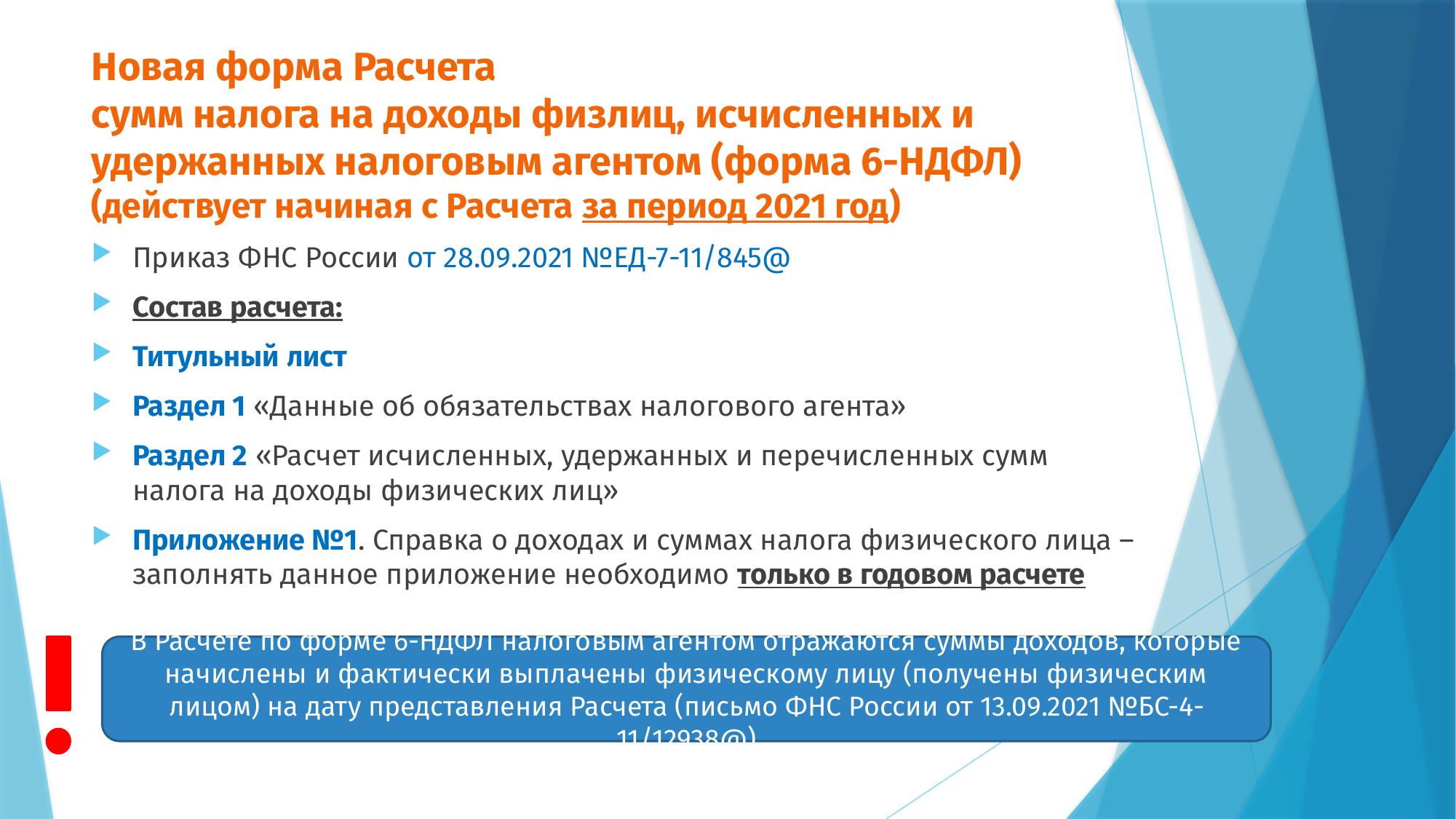

Новая форма Расчета сумм налога на доходы физлиц, исчисленных и 
удержанных налоговым агентом (форма 6-НДФЛ)
(действует начиная с Расчета за период 2021 год)

Приказ ФНС России от 28.09.2021 №ЕД-7-11/845@
Состав расчета:
Титульный лист
Раздел 1 «Данные об обязательствах налогового агента»
Раздел 2 «Расчет исчисленных, удержанных и перечисленных сумм налога на доходы физических лиц»
Приложение №1. Справка о доходах и суммах налога физического лица – заполнять данное приложение необходимо только в годовом расчете

В Расчете по форме 6-НДФЛ налоговым агентом отражаются суммы доходов, которые начислены и фактически выплачены физическому лицу (получены физическим лицом) на дату представления Расчета (письмо ФНС России от 13.09.2021 №БС-4-11/12938@)